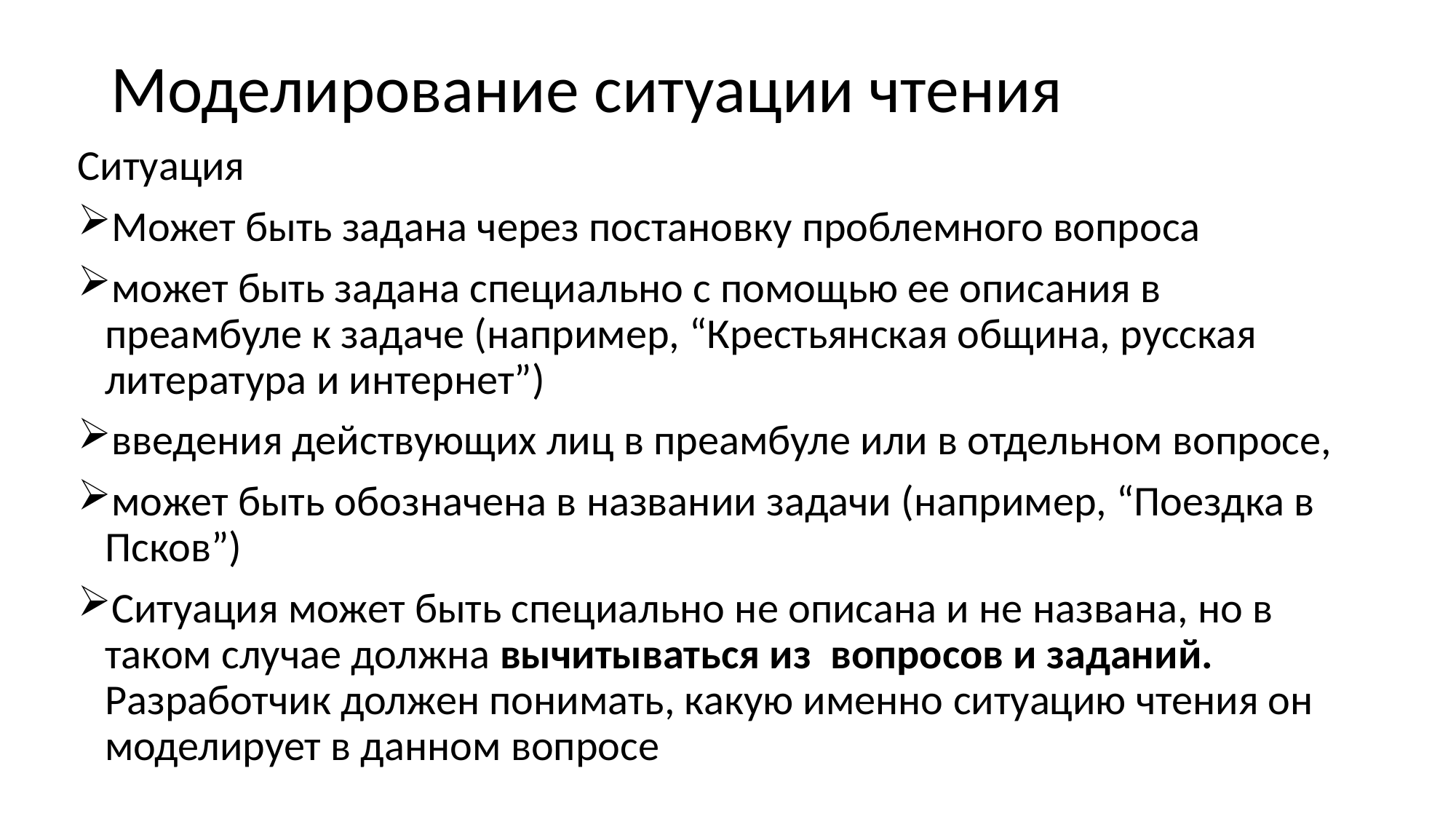

# Моделирование ситуации чтения
Ситуация
Может быть задана через постановку проблемного вопроса
может быть задана специально с помощью ее описания в преамбуле к задаче (например, “Крестьянская община, русская литература и интернет”)
введения действующих лиц в преамбуле или в отдельном вопросе,
может быть обозначена в названии задачи (например, “Поездка в Псков”)
Ситуация может быть специально не описана и не названа, но в таком случае должна вычитываться из  вопросов и заданий. Разработчик должен понимать, какую именно ситуацию чтения он моделирует в данном вопросе